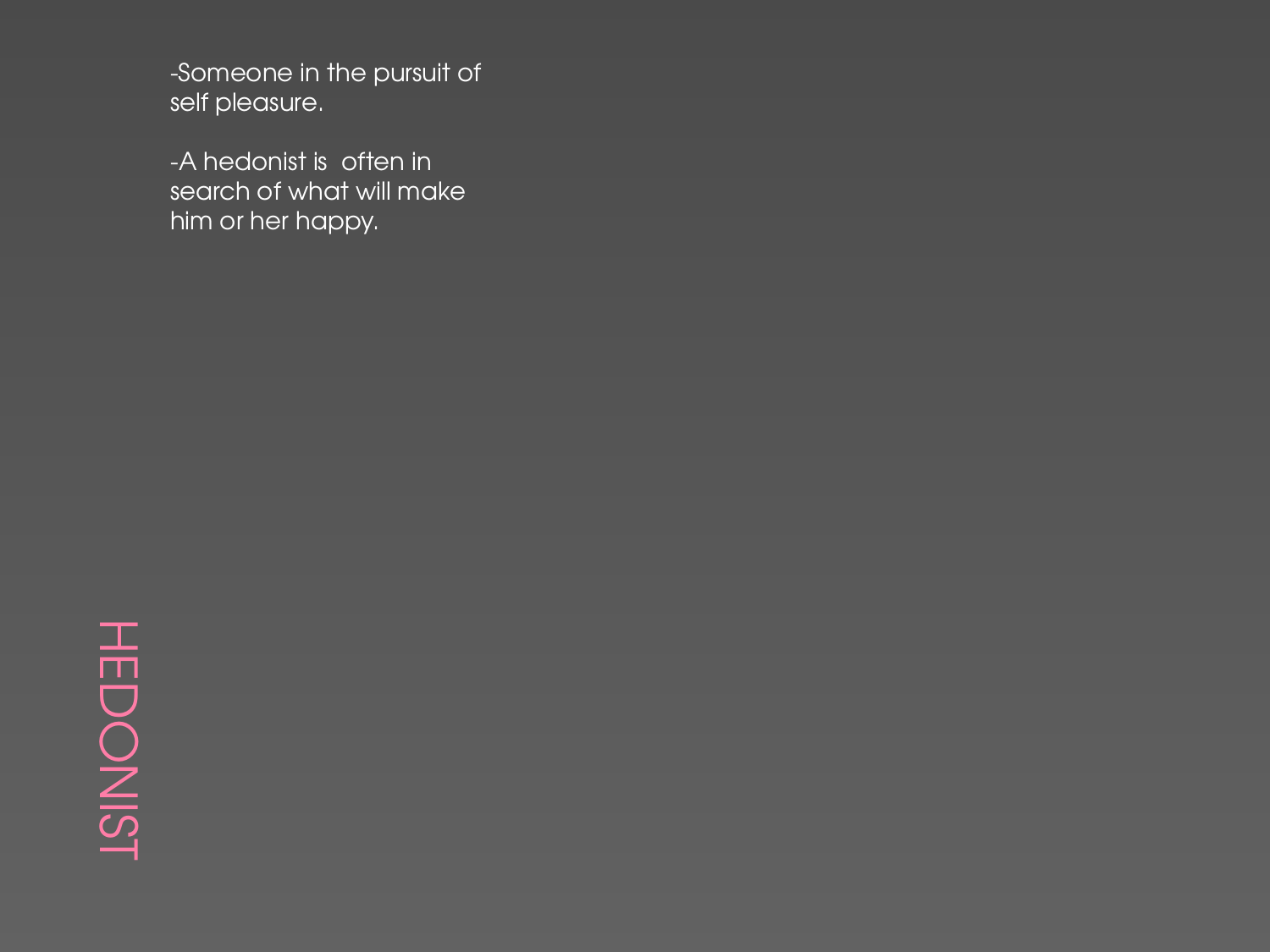

# Hedonist
-Someone in the pursuit of self pleasure.

-A hedonist is  often in search of what will make him or her happy.